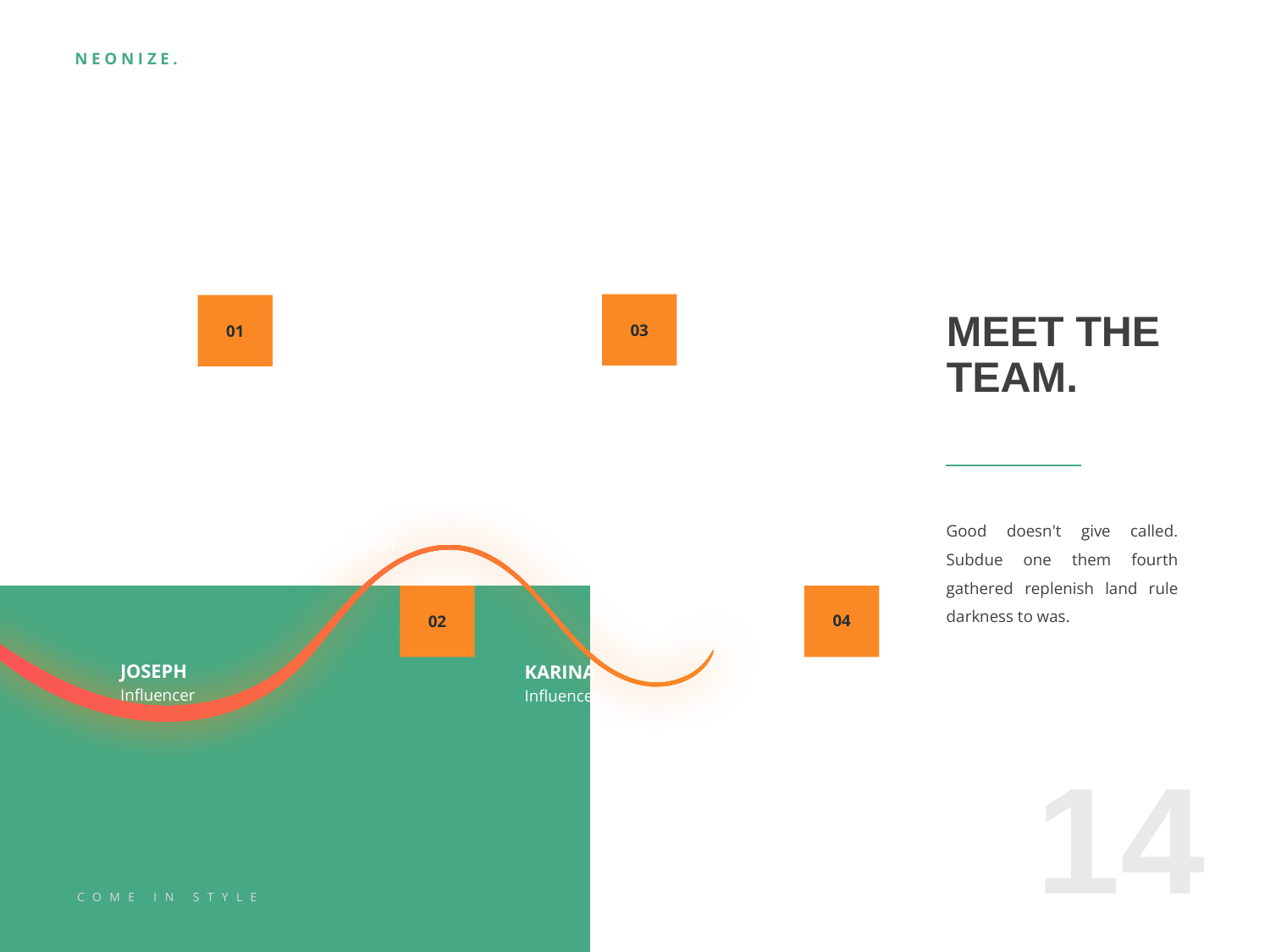

# MEET THE TEAM.

03
01
KEVIN
JENNIE
Good doesn't give called. Subdue one them fourth gathered replenish land rule darkness to was.
Influencer
Influencer

04
02
JOSEPH
KARINA
Influencer
Influencer
COME IN STYLE